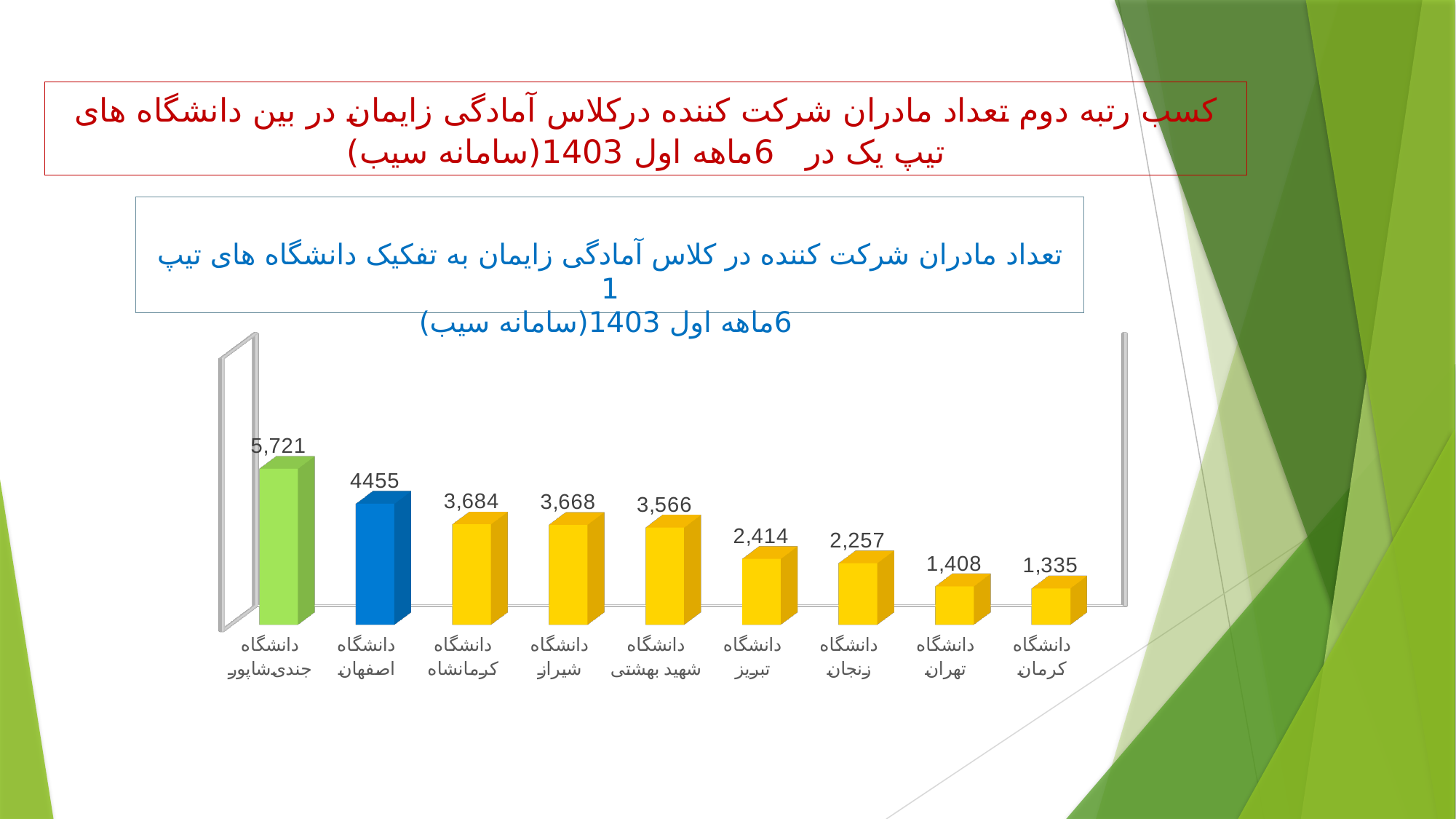

کسب رتبه دوم تعداد مادران شرکت کننده درکلاس آمادگی زایمان در بین دانشگاه های تیپ یک در   6ماهه اول 1403(سامانه سیب)
# تعداد مادران شرکت کننده در کلاس آمادگی زایمان به تفکیک دانشگاه های تیپ 1 6ماهه اول 1403(سامانه سیب)

[unsupported chart]